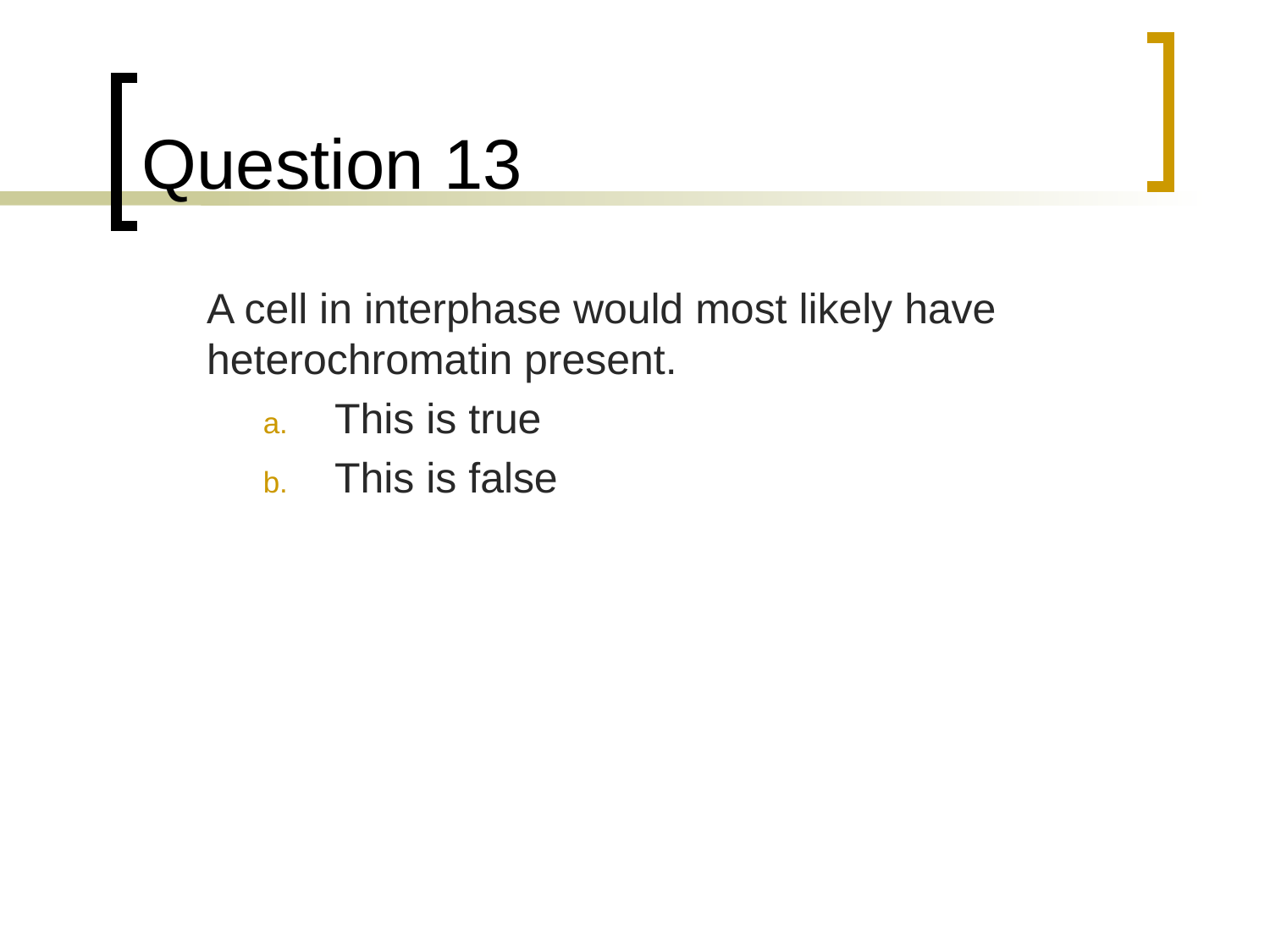

# Question 13
	A cell in interphase would most likely have heterochromatin present.
This is true
This is false